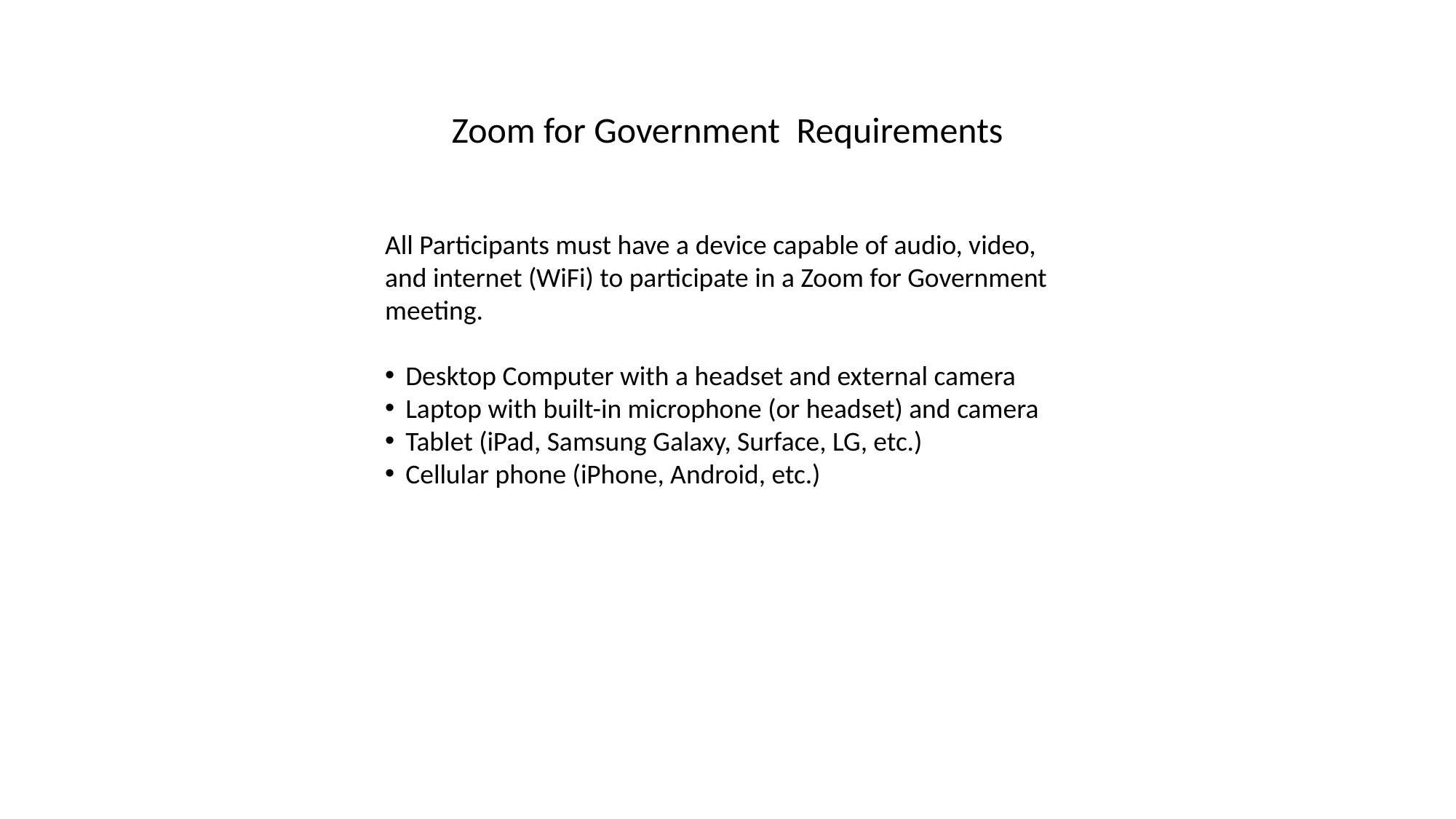

Zoom for Government  Requirements
All Participants must have a device capable of audio, video, and internet (WiFi) to participate in a Zoom for Government meeting.

Desktop Computer with a headset and external camera
Laptop with built-in microphone (or headset) and camera
Tablet (iPad, Samsung Galaxy, Surface, LG, etc.)
Cellular phone (iPhone, Android, etc.)